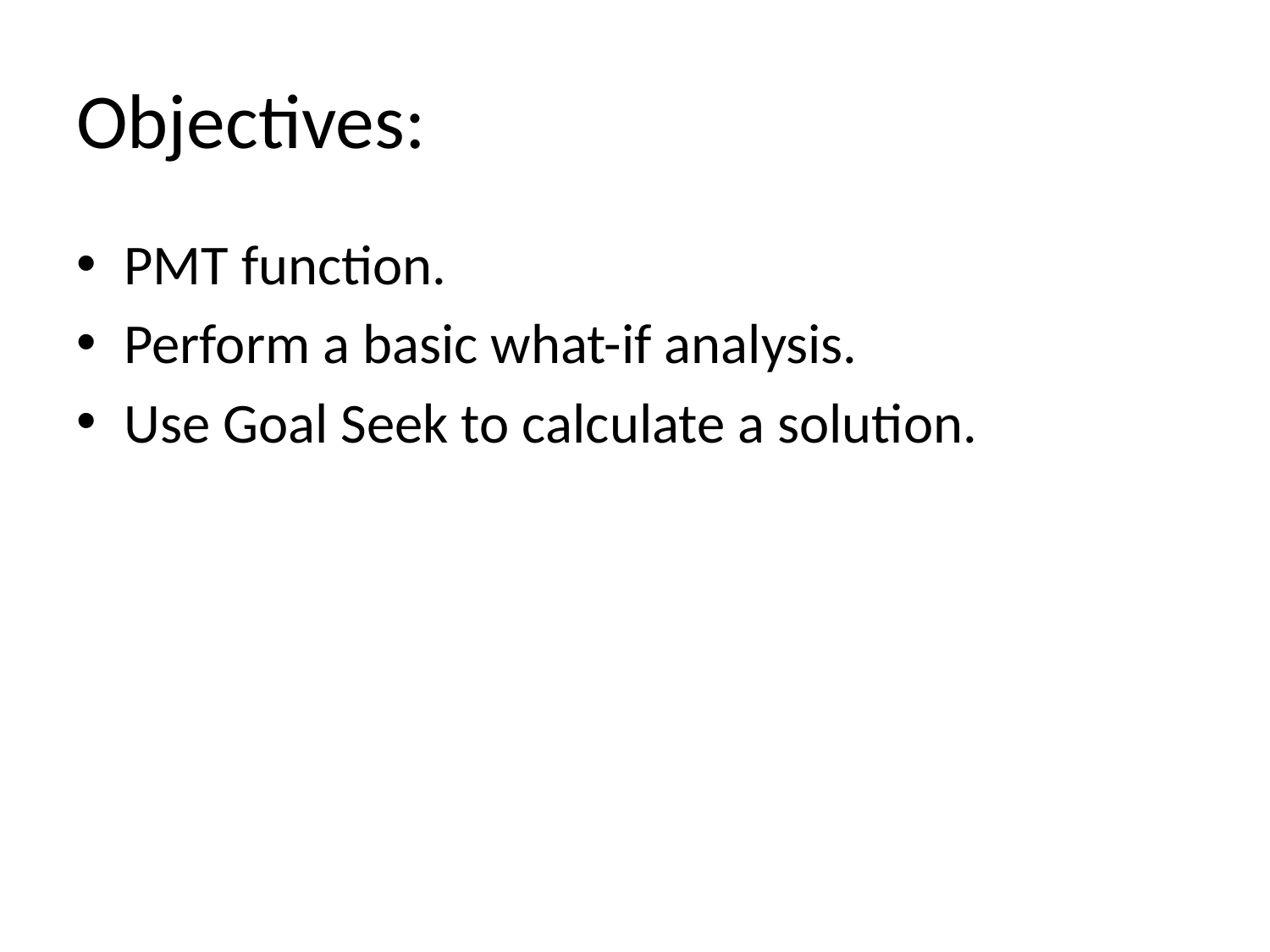

# Objectives:
PMT function.
Perform a basic what-if analysis.
Use Goal Seek to calculate a solution.